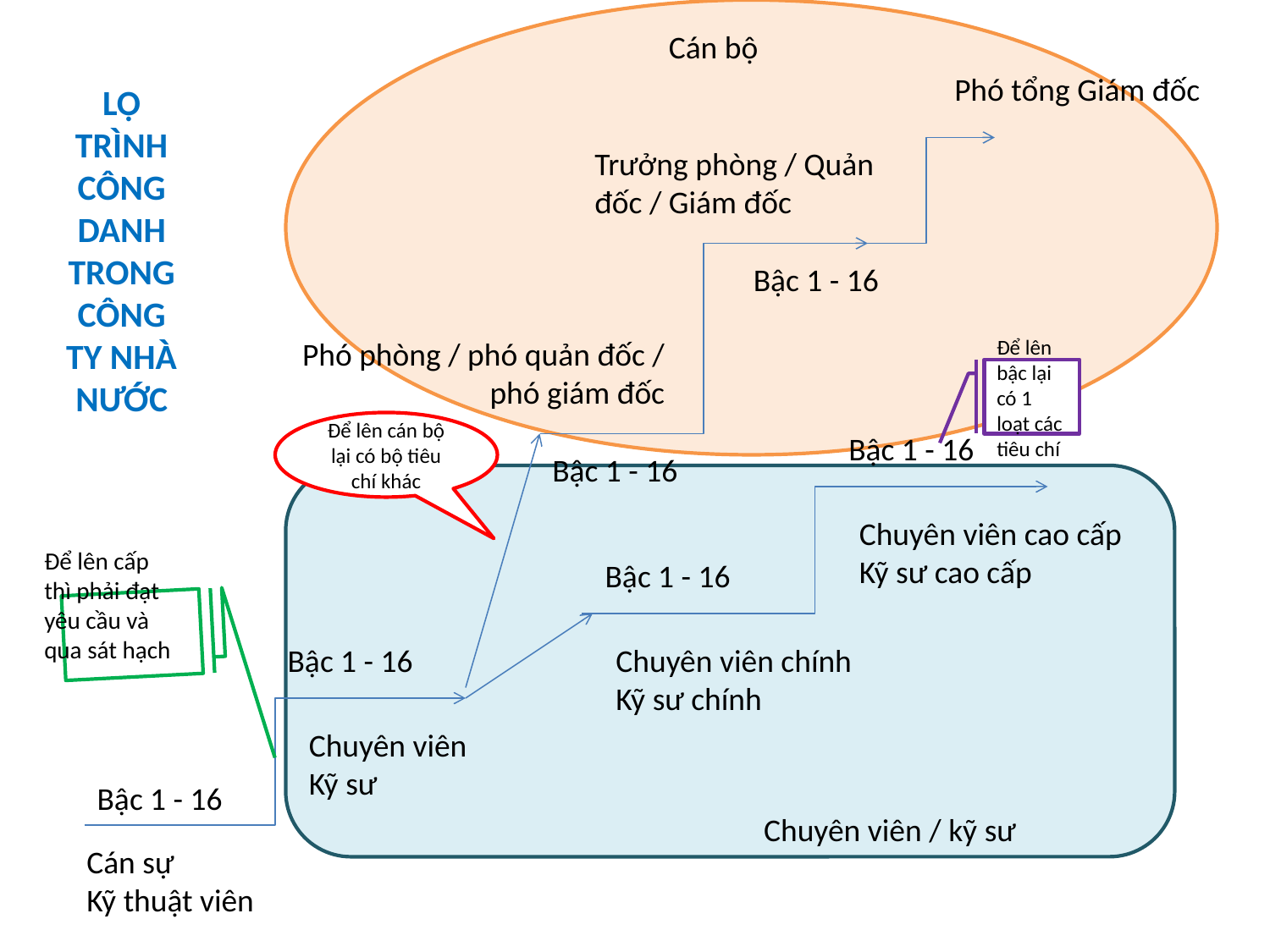

Cán bộ
Phó tổng Giám đốc
LỘ TRÌNH CÔNG DANH TRONG CÔNG TY NHÀ NƯỚC
Trưởng phòng / Quản đốc / Giám đốc
Bậc 1 - 16
Phó phòng / phó quản đốc / phó giám đốc
Để lên bậc lại có 1 loạt các tiêu chí

Để lên cán bộ lại có bộ tiêu chí khác
Bậc 1 - 16
Bậc 1 - 16

Chuyên viên cao cấp
Kỹ sư cao cấp
Để lên cấp thì phải đạt yêu cầu và qua sát hạch
Bậc 1 - 16

Bậc 1 - 16
Chuyên viên chính
Kỹ sư chính
Chuyên viên
Kỹ sư
Bậc 1 - 16
Chuyên viên / kỹ sư
Cán sự
Kỹ thuật viên